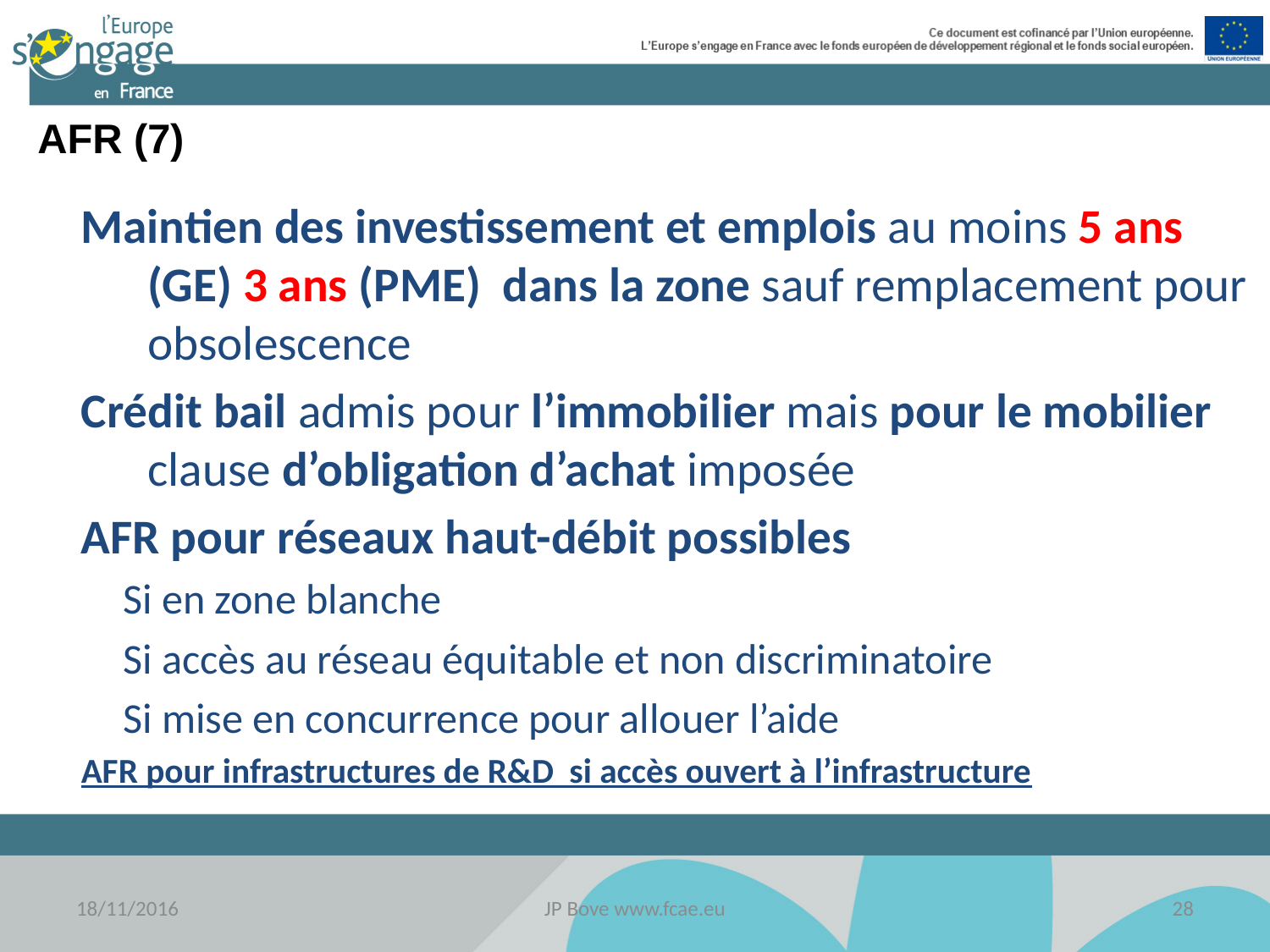

AFR (7)
Maintien des investissement et emplois au moins 5 ans (GE) 3 ans (PME)  dans la zone sauf remplacement pour obsolescence
Crédit bail admis pour l’immobilier mais pour le mobilier clause d’obligation d’achat imposée
AFR pour réseaux haut-débit possibles
Si en zone blanche
Si accès au réseau équitable et non discriminatoire
Si mise en concurrence pour allouer l’aide
AFR pour infrastructures de R&D  si accès ouvert à l’infrastructure

18/11/2016
JP Bove www.fcae.eu
28